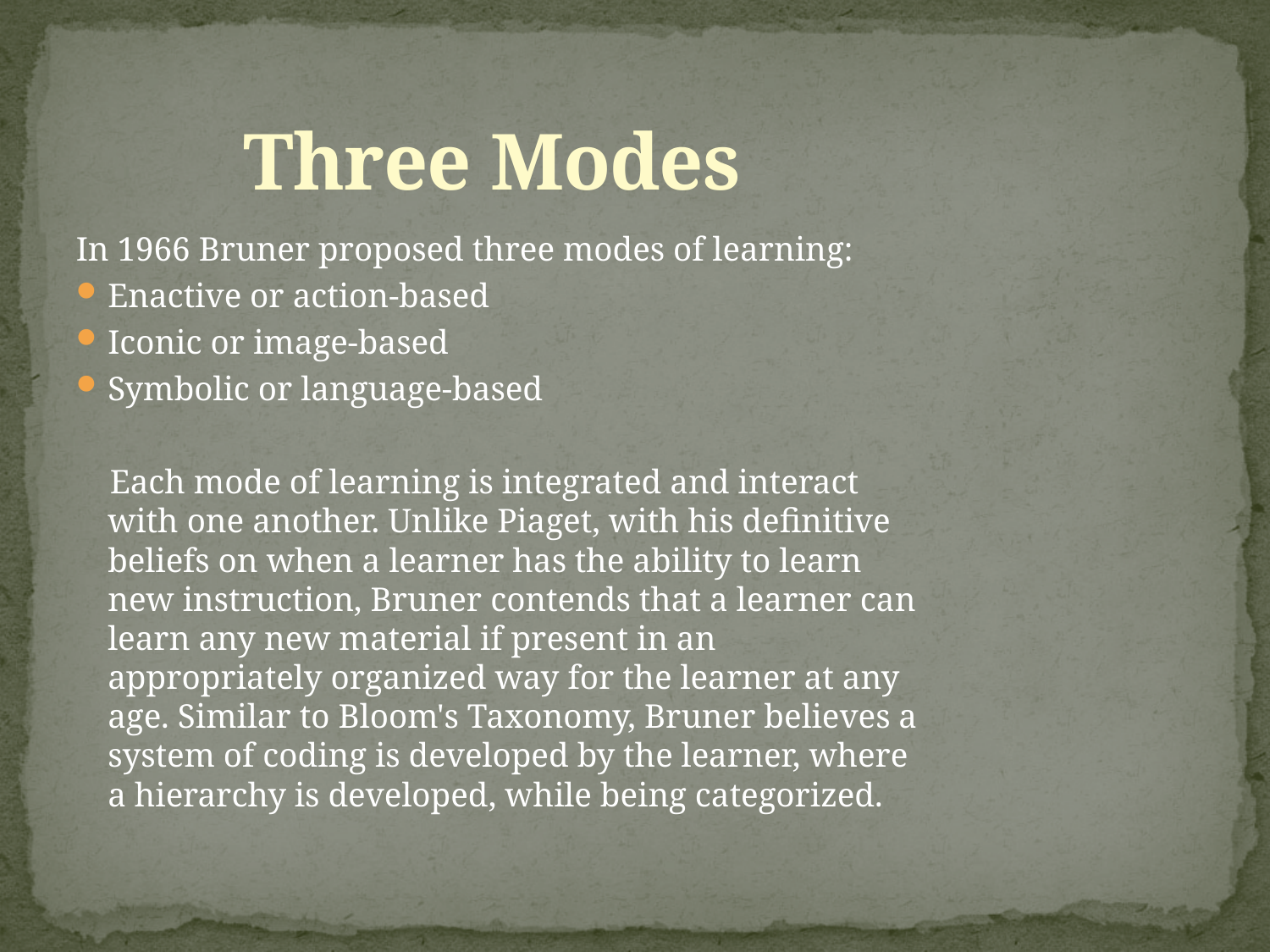

# Three Modes

In 1966 Bruner proposed three modes of learning:
Enactive or action-based
Iconic or image-based
Symbolic or language-based

    Each mode of learning is integrated and interact with one another. Unlike Piaget, with his definitive beliefs on when a learner has the ability to learn new instruction, Bruner contends that a learner can learn any new material if present in an appropriately organized way for the learner at any age. Similar to Bloom's Taxonomy, Bruner believes a system of coding is developed by the learner, where a hierarchy is developed, while being categorized.